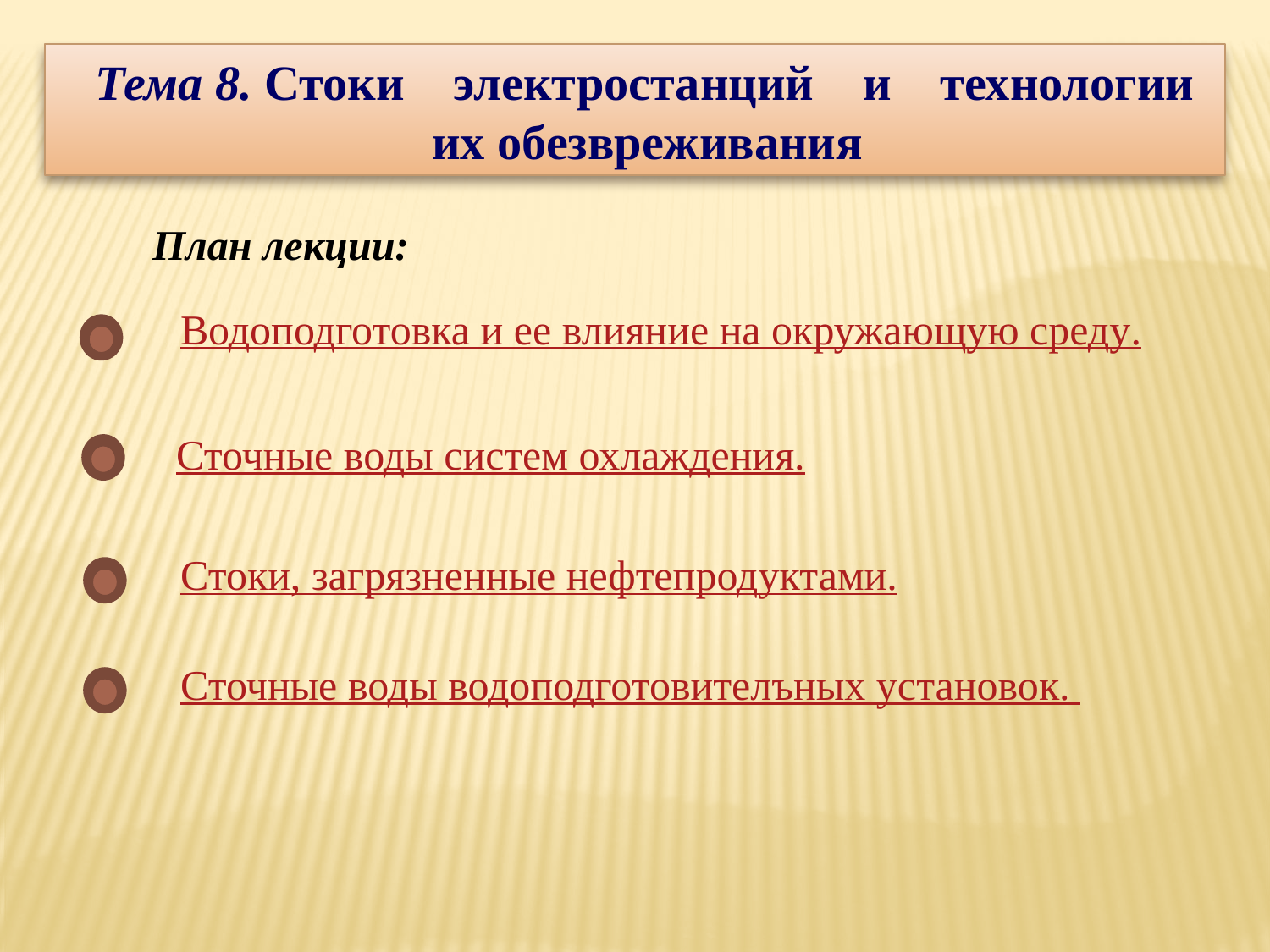

Тема 8. Стоки    электростанций    и    технологии    их обезвреживания
План лекции:
Водоподготовка и ее влияние на окружающую среду.

Сточные воды систем охлаждения.

Стоки, загрязненные нефтепродуктами.

Сточные воды водоподготовителъных установок.